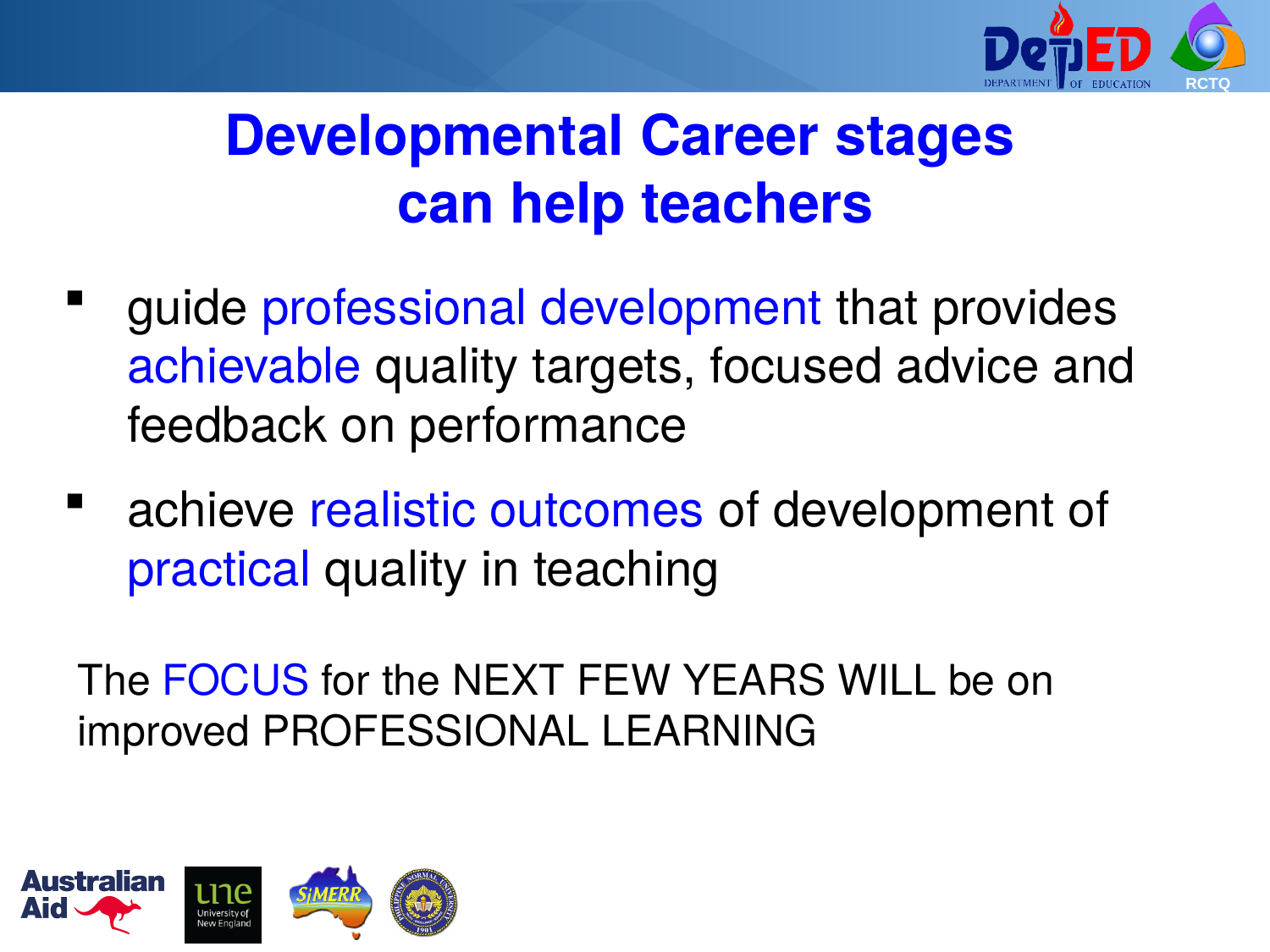

Developmental Career stages
can help teachers

guide professional development that provides achievable quality targets, focused advice and feedback on performance

achieve realistic outcomes of development of practical quality in teaching
The FOCUS for the NEXT FEW YEARS WILL be on improved PROFESSIONAL LEARNING